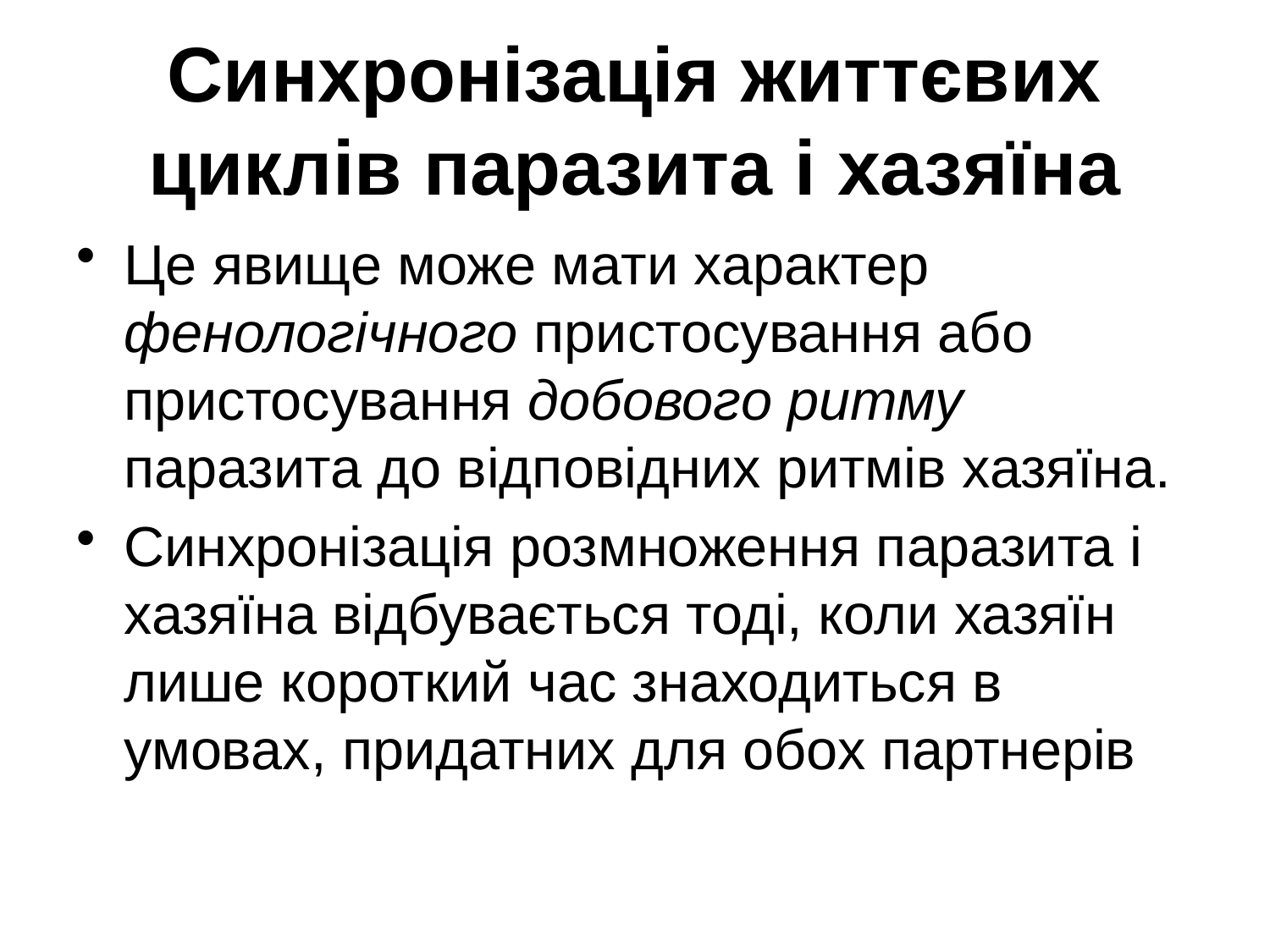

# Синхронізація життєвих циклів паразита і хазяїна
Це явище може мати характер фенологічного пристосування або пристосування добового ритму паразита до відповідних ритмів хазяїна.
Синхронізація розмноження паразита і хазяїна відбувається тоді, коли хазяїн лише короткий час знаходиться в умовах, придатних для обох партнерів